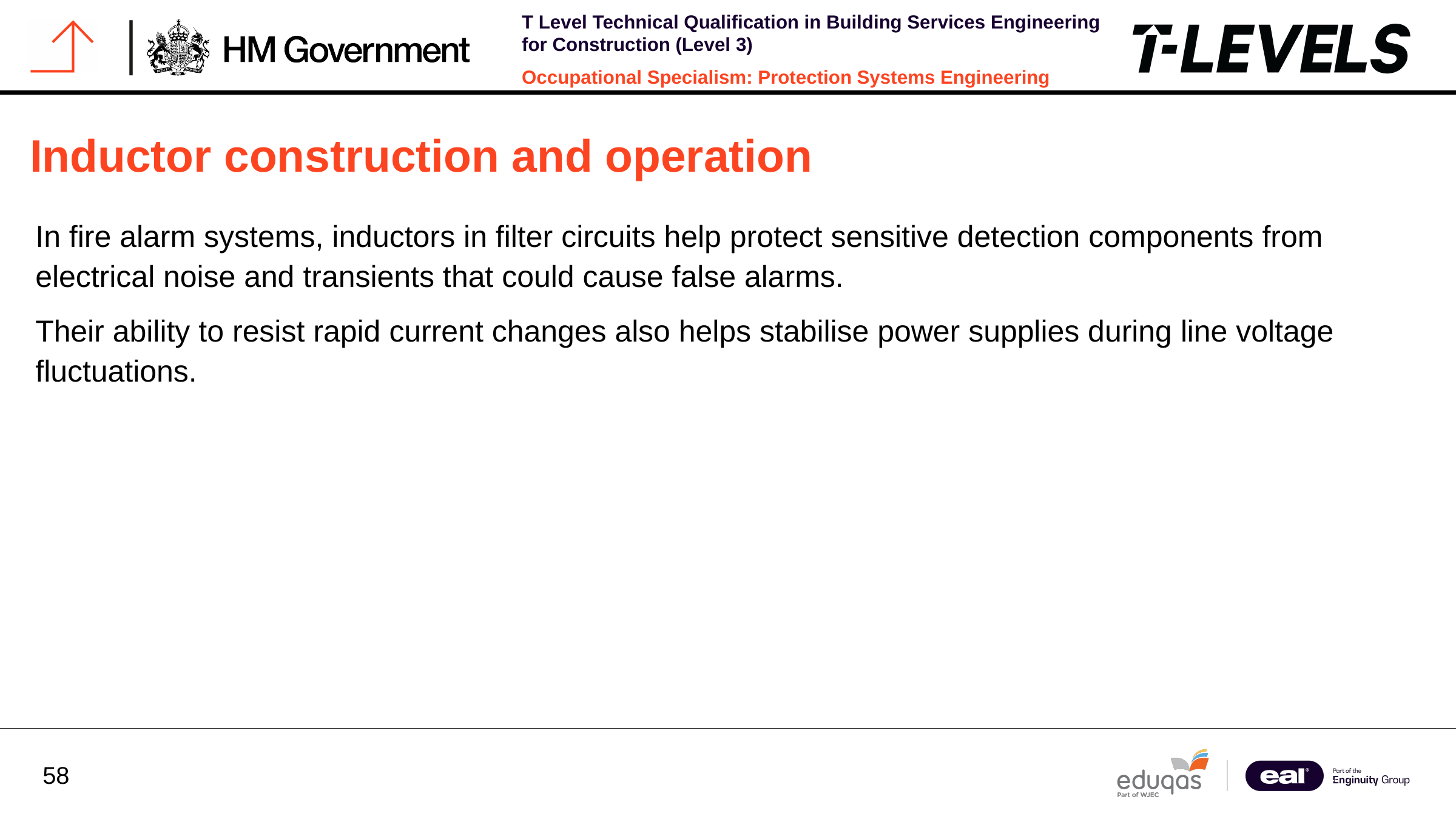

Inductor construction and operation
In fire alarm systems, inductors in filter circuits help protect sensitive detection components from electrical noise and transients that could cause false alarms.
Their ability to resist rapid current changes also helps stabilise power supplies during line voltage fluctuations.